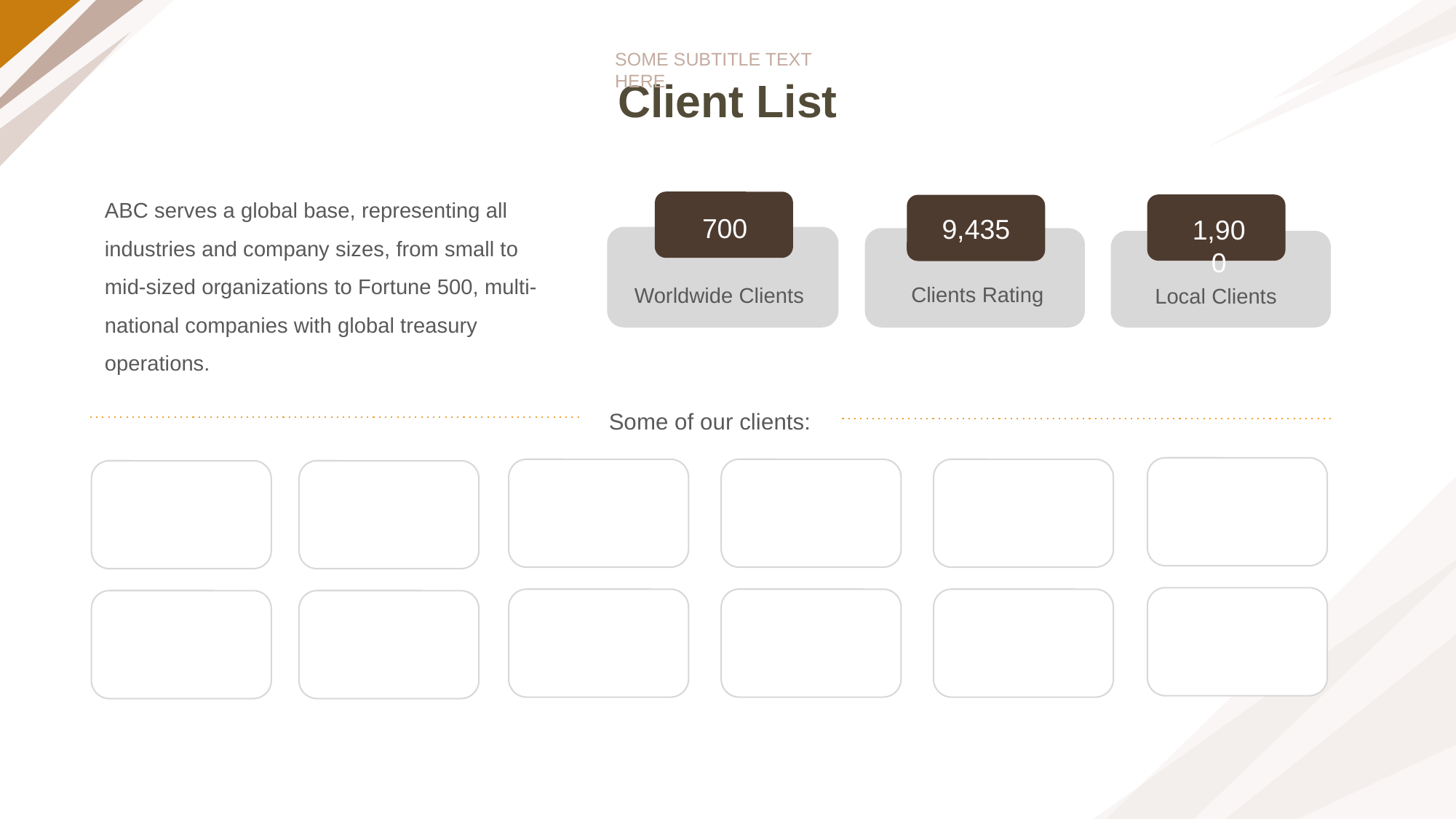

SOME SUBTITLE TEXT HERE
# Client List
ABC serves a global base, representing all industries and company sizes, from small to mid-sized organizations to Fortune 500, multi-national companies with global treasury operations.

700

Worldwide Clients

1,900

Local Clients

9,435

Clients Rating
Some of our clients: